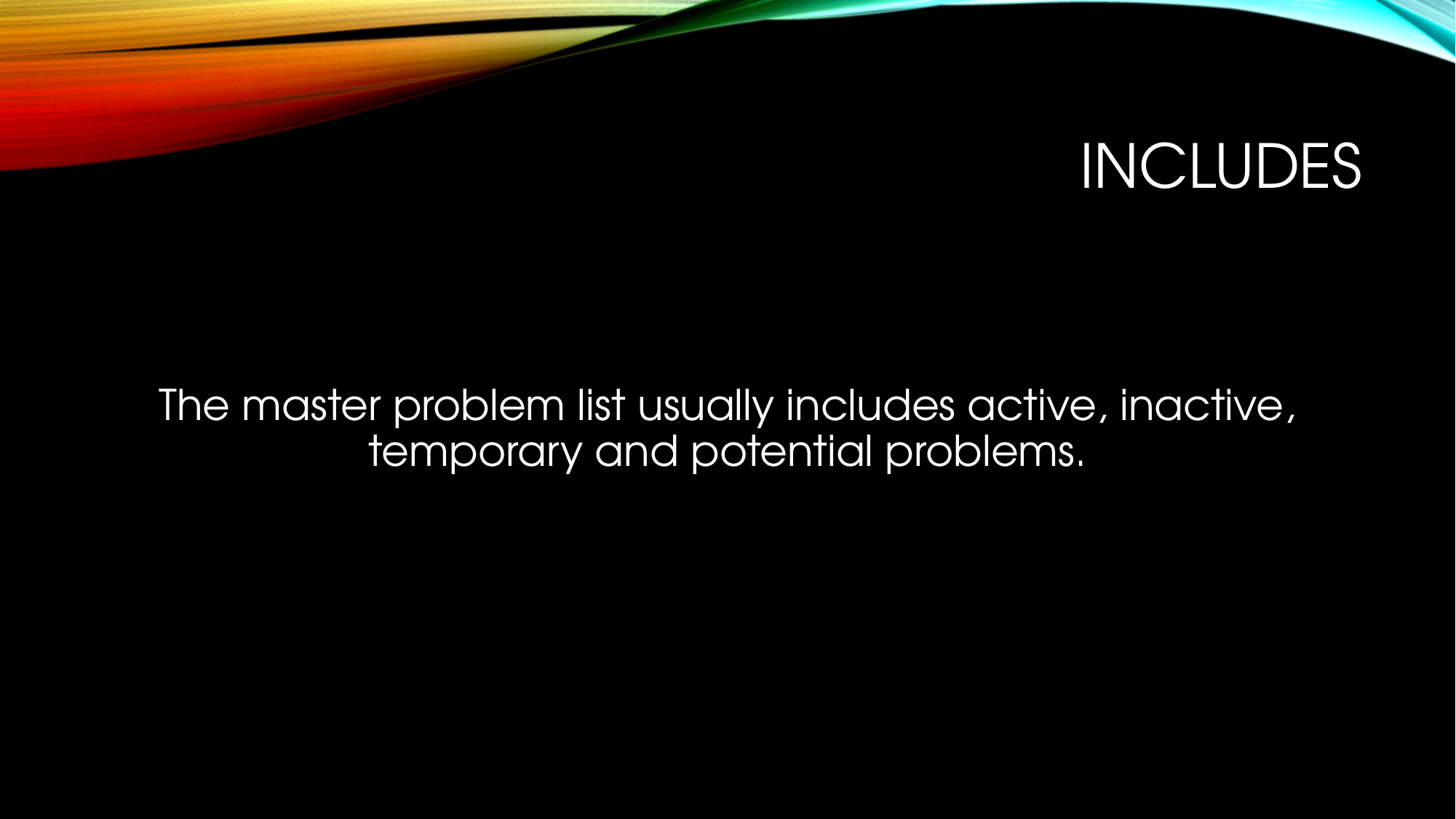

# Includes

The master problem list usually includes active, inactive, temporary and potential problems.